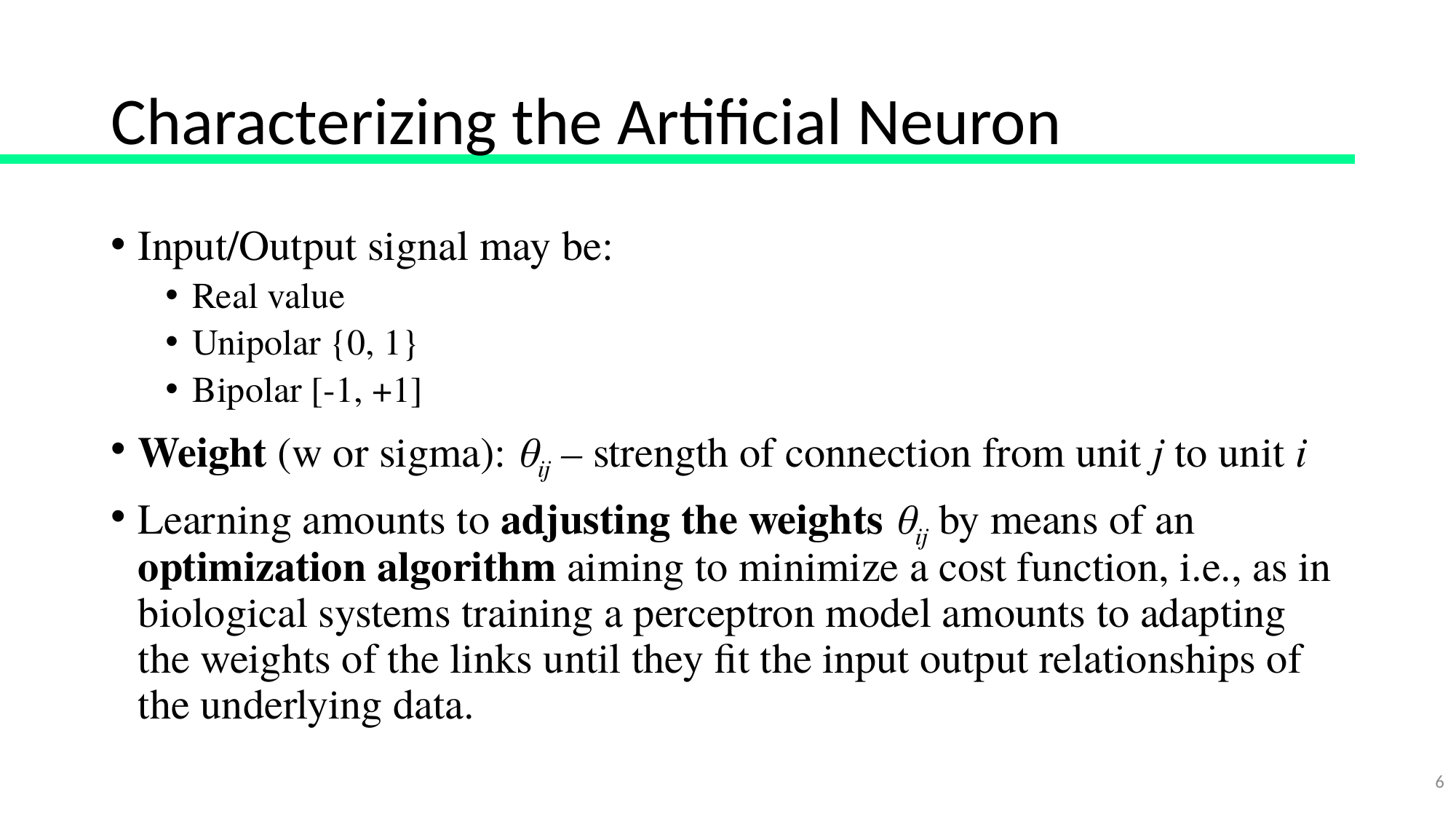

# Characterizing the Artificial Neuron
Input/Output signal may be:
Real value
Unipolar {0, 1}
Bipolar [-1, +1]
Weight (w or sigma): θij – strength of connection from unit j to unit i
Learning amounts to adjusting the weights θij by means of an optimization algorithm aiming to minimize a cost function, i.e., as in biological systems training a perceptron model amounts to adapting the weights of the links until they fit the input output relationships of the underlying data.

6